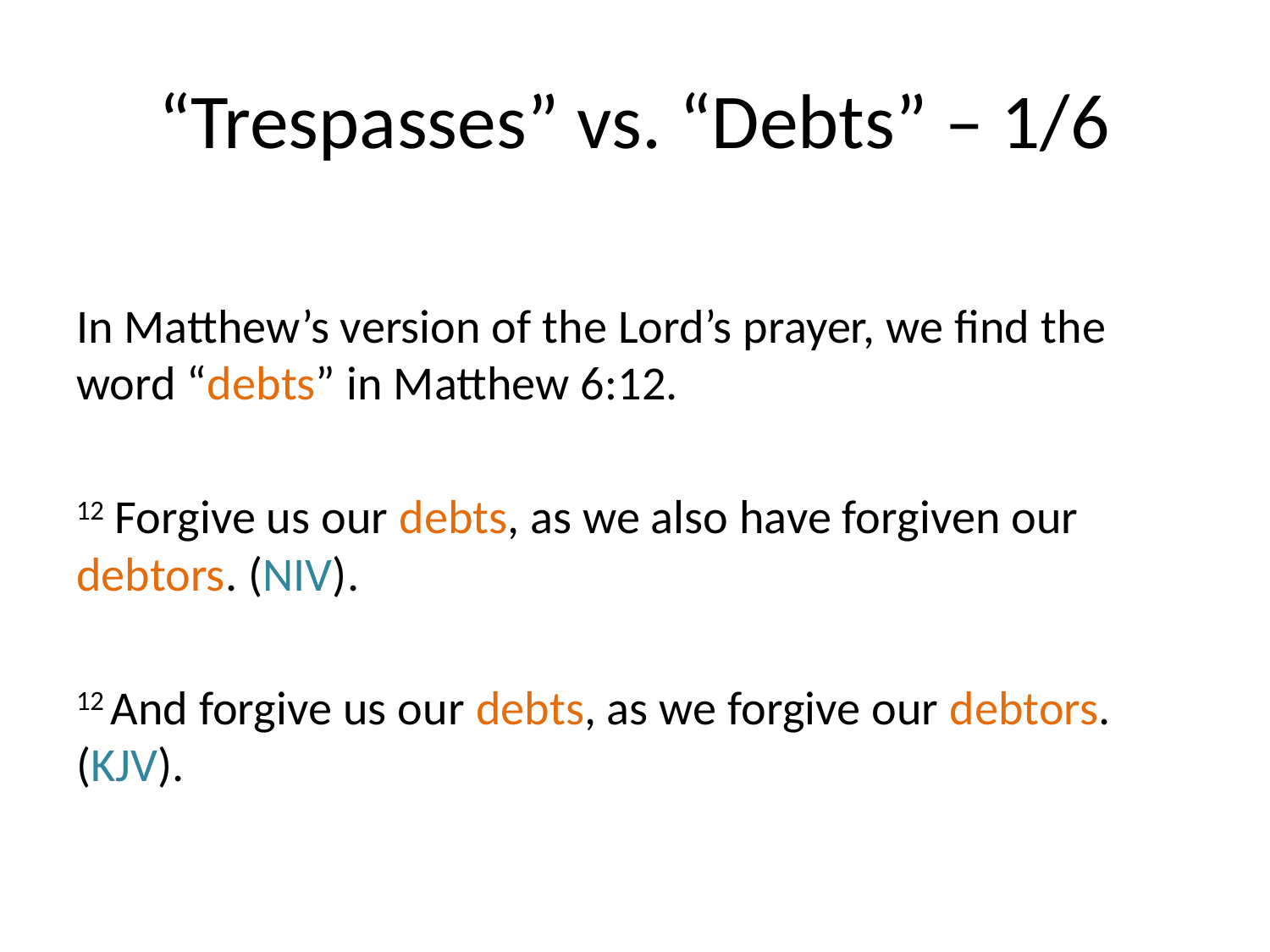

# “Trespasses” vs. “Debts” – 1/6

In Matthew’s version of the Lord’s prayer, we find the word “debts” in Matthew 6:12.

12 Forgive us our debts, as we also have forgiven our debtors. (NIV).

12 And forgive us our debts, as we forgive our debtors. (KJV).